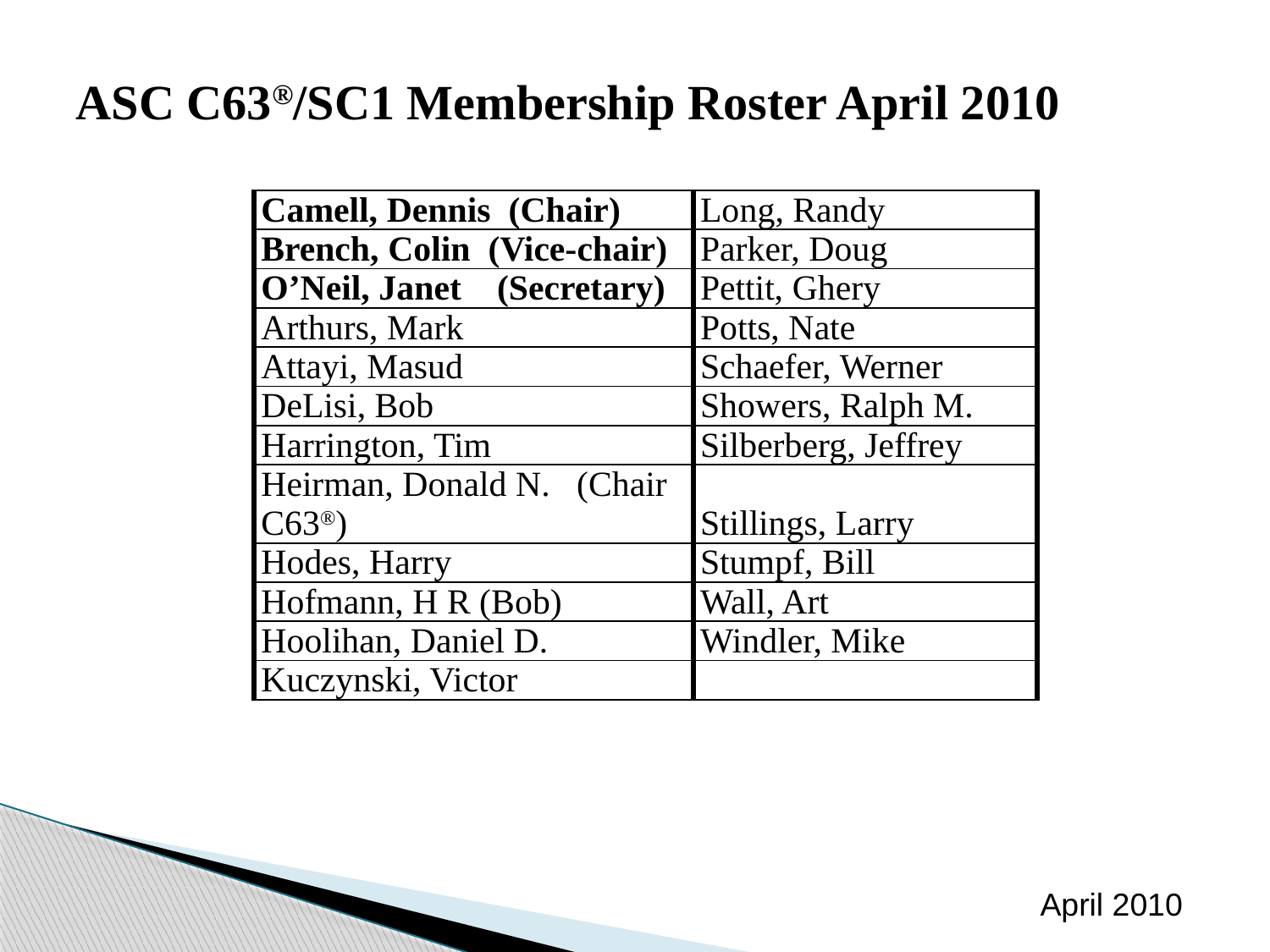

# ASC C63®/SC1 Membership Roster April 2010
| Camell, Dennis (Chair) | Long, Randy |
| --- | --- |
| Brench, Colin (Vice-chair) | Parker, Doug |
| O’Neil, Janet (Secretary) | Pettit, Ghery |
| Arthurs, Mark | Potts, Nate |
| Attayi, Masud | Schaefer, Werner |
| DeLisi, Bob | Showers, Ralph M. |
| Harrington, Tim | Silberberg, Jeffrey |
| Heirman, Donald N. (Chair C63®) | Stillings, Larry |
| Hodes, Harry | Stumpf, Bill |
| Hofmann, H R (Bob) | Wall, Art |
| Hoolihan, Daniel D. | Windler, Mike |
| Kuczynski, Victor |  |
April 2010